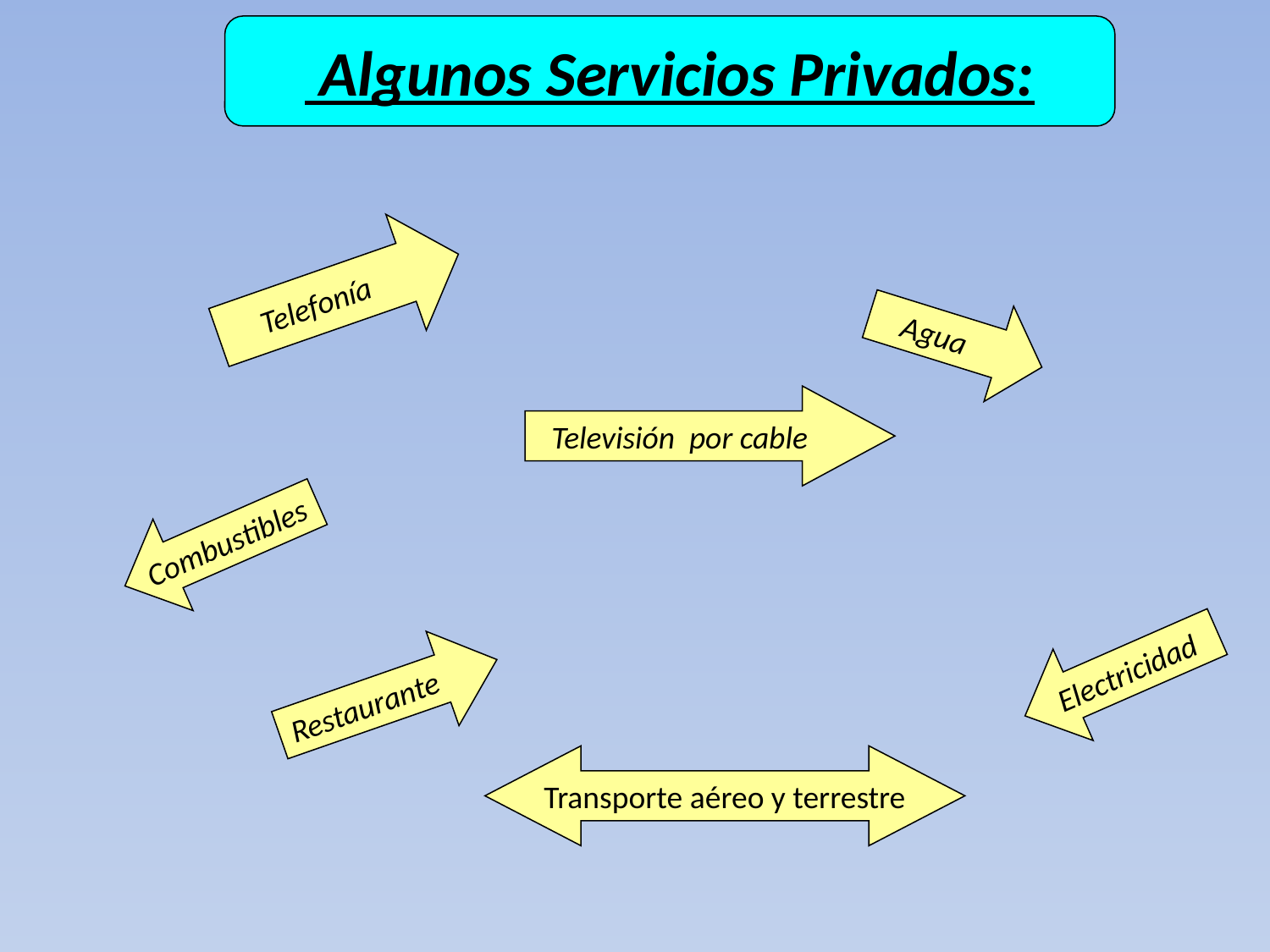

Algunos Servicios Privados:
Telefonía
Agua
Televisión  por cable
Combustibles
Electricidad
Restaurante
Transporte aéreo y terrestre